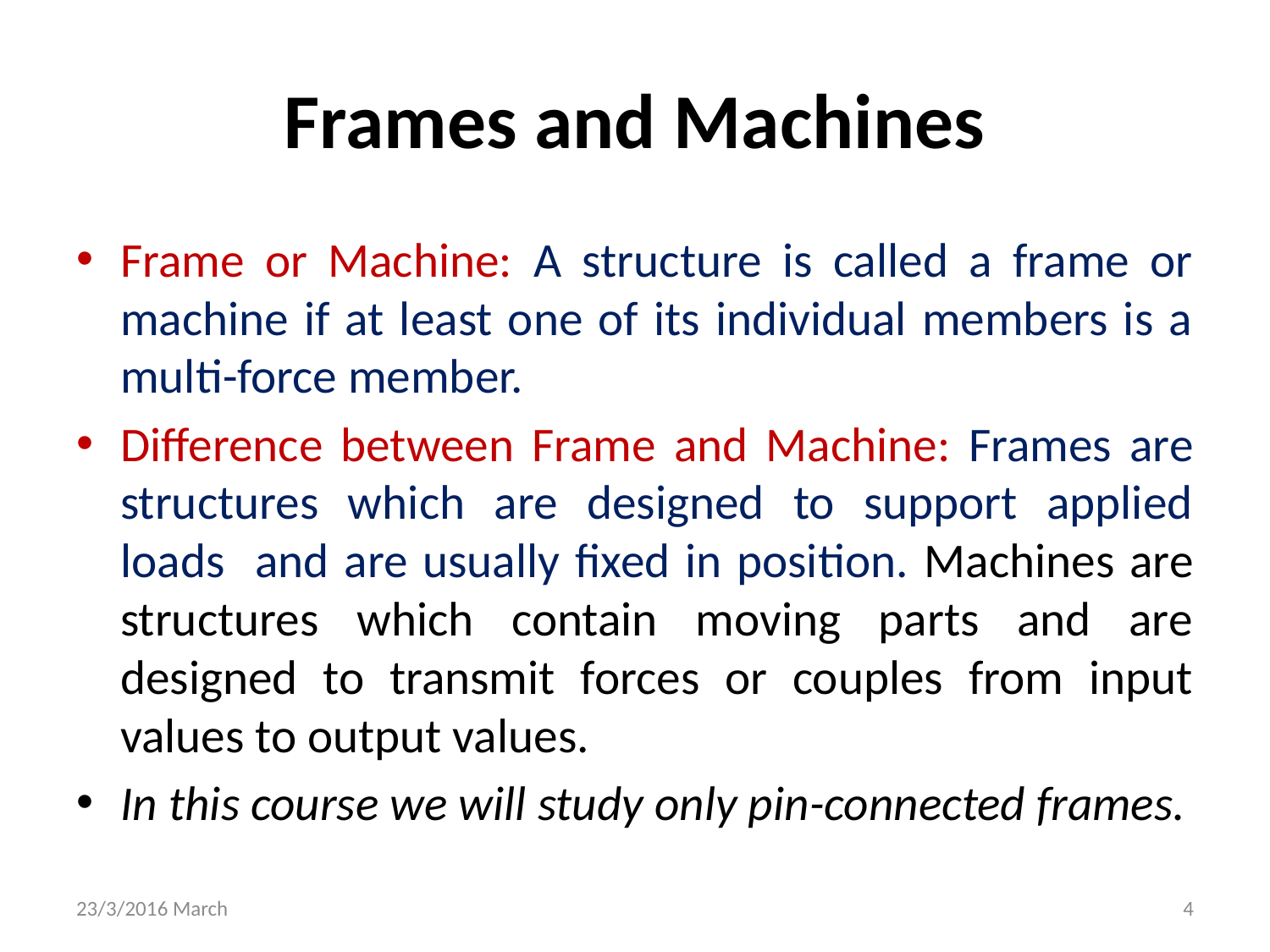

# Frames and Machines
Frame or Machine: A structure is called a frame or machine if at least one of its individual members is a multi-force member.
Difference between Frame and Machine: Frames are structures which are designed to support applied loads  and are usually fixed in position. Machines are structures which contain moving parts and are designed to transmit forces or couples from input values to output values.
In this course we will study only pin-connected frames.
23/3/2016 March
4